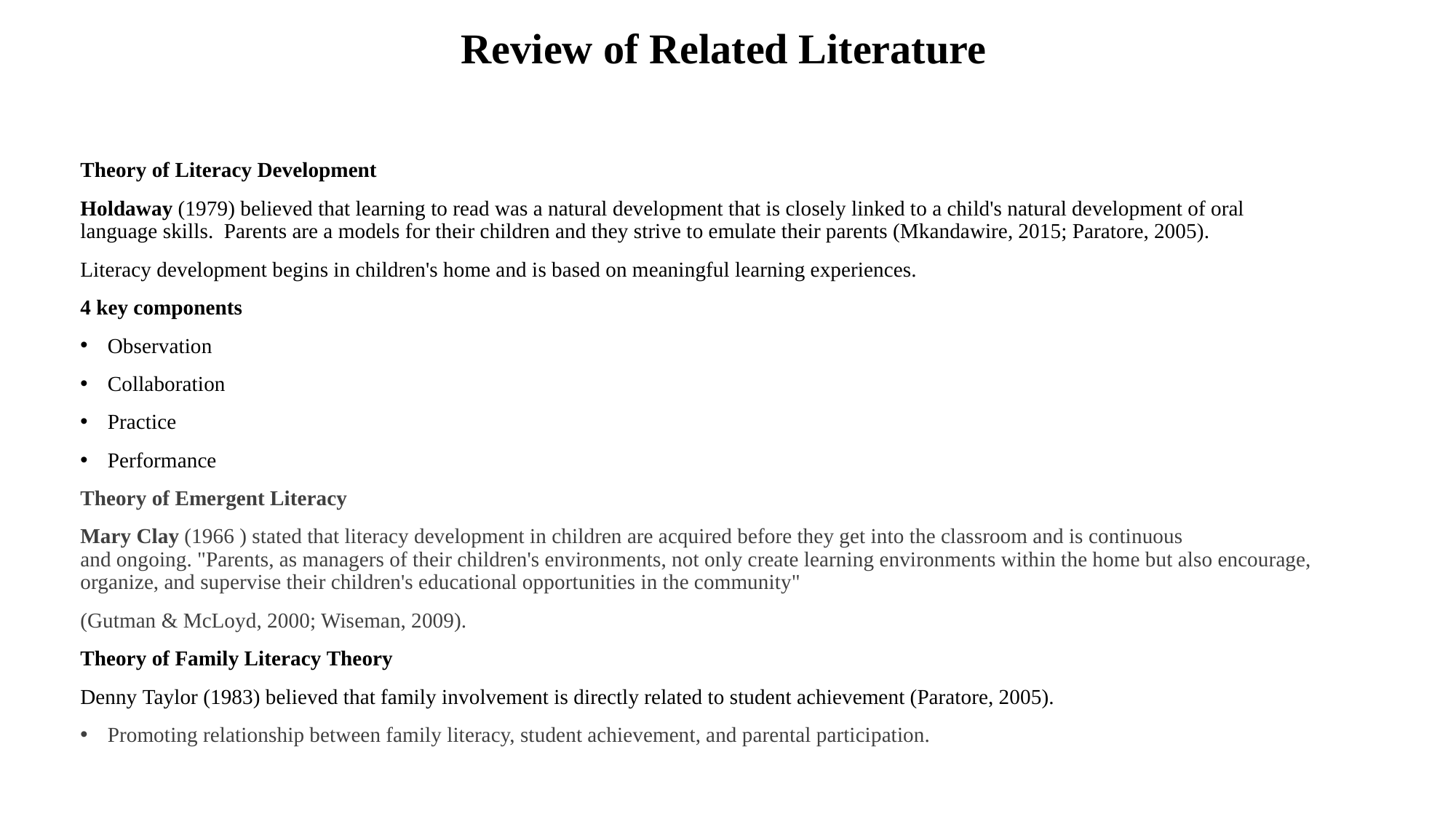

# Review of Related Literature
Theory of Literacy Development
Holdaway (1979) believed that learning to read was a natural development that is closely linked to a child's natural development of oral language skills.  Parents are a models for their children and they strive to emulate their parents (Mkandawire, 2015; Paratore, 2005).
Literacy development begins in children's home and is based on meaningful learning experiences.
4 key components
Observation
Collaboration
Practice
Performance
Theory of Emergent Literacy
Mary Clay (1966 ) stated that literacy development in children are acquired before they get into the classroom and is continuous and ongoing. "Parents, as managers of their children's environments, not only create learning environments within the home but also encourage, organize, and supervise their children's educational opportunities in the community"
(Gutman & McLoyd, 2000; Wiseman, 2009).
Theory of Family Literacy Theory
Denny Taylor (1983) believed that family involvement is directly related to student achievement (Paratore, 2005).
Promoting relationship between family literacy, student achievement, and parental participation.